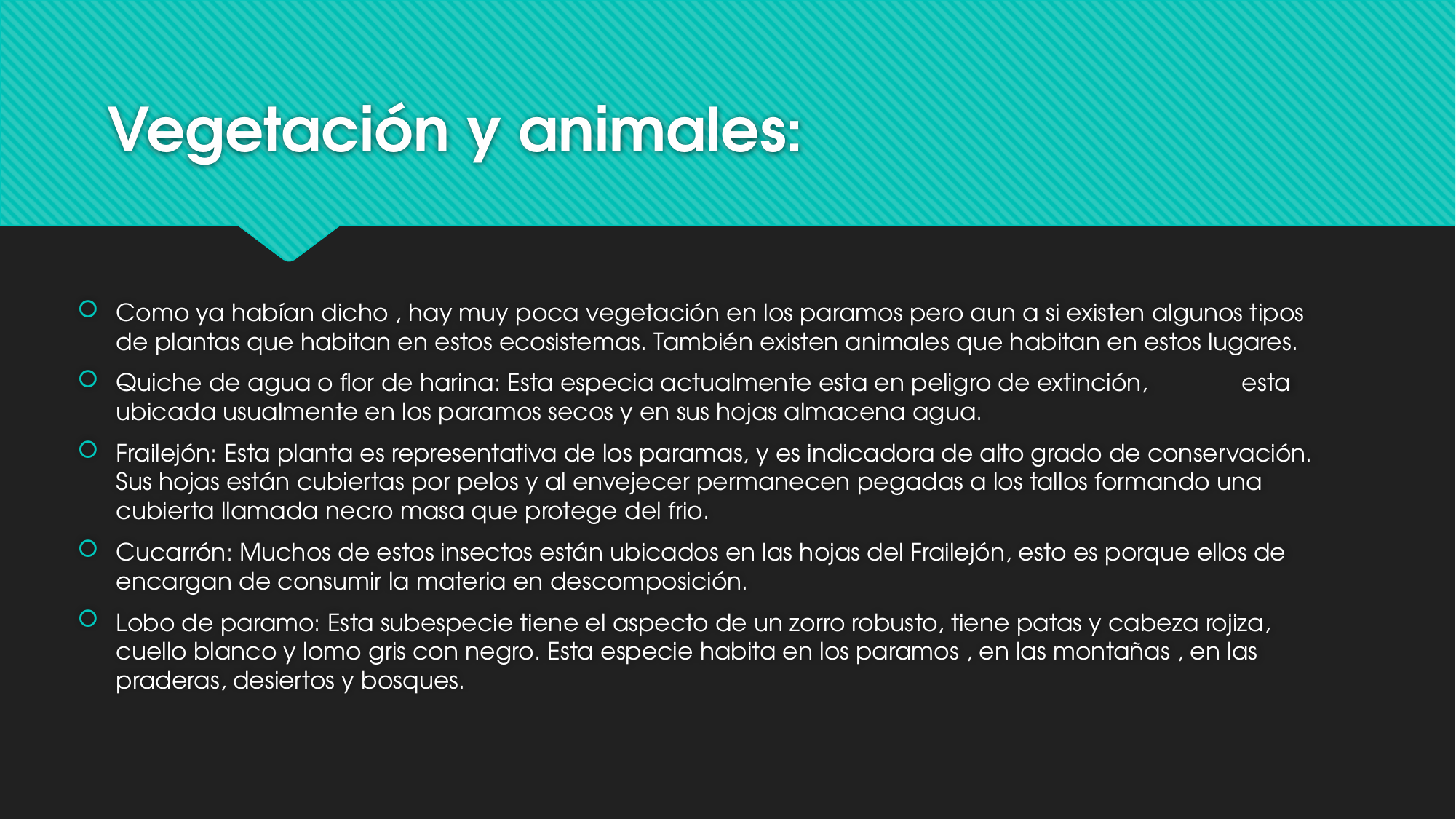

# Vegetación y animales:
Como ya habían dicho , hay muy poca vegetación en los paramos pero aun a si existen algunos tipos de plantas que habitan en estos ecosistemas. También existen animales que habitan en estos lugares.
Quiche de agua o flor de harina: Esta especia actualmente esta en peligro de extinción,              esta ubicada usualmente en los paramos secos y en sus hojas almacena agua.
Frailejón: Esta planta es representativa de los paramas, y es indicadora de alto grado de conservación. Sus hojas están cubiertas por pelos y al envejecer permanecen pegadas a los tallos formando una cubierta llamada necro masa que protege del frio.
Cucarrón: Muchos de estos insectos están ubicados en las hojas del Frailejón, esto es porque ellos de encargan de consumir la materia en descomposición.
Lobo de paramo: Esta subespecie tiene el aspecto de un zorro robusto, tiene patas y cabeza rojiza, cuello blanco y lomo gris con negro. Esta especie habita en los paramos , en las montañas , en las praderas, desiertos y bosques.